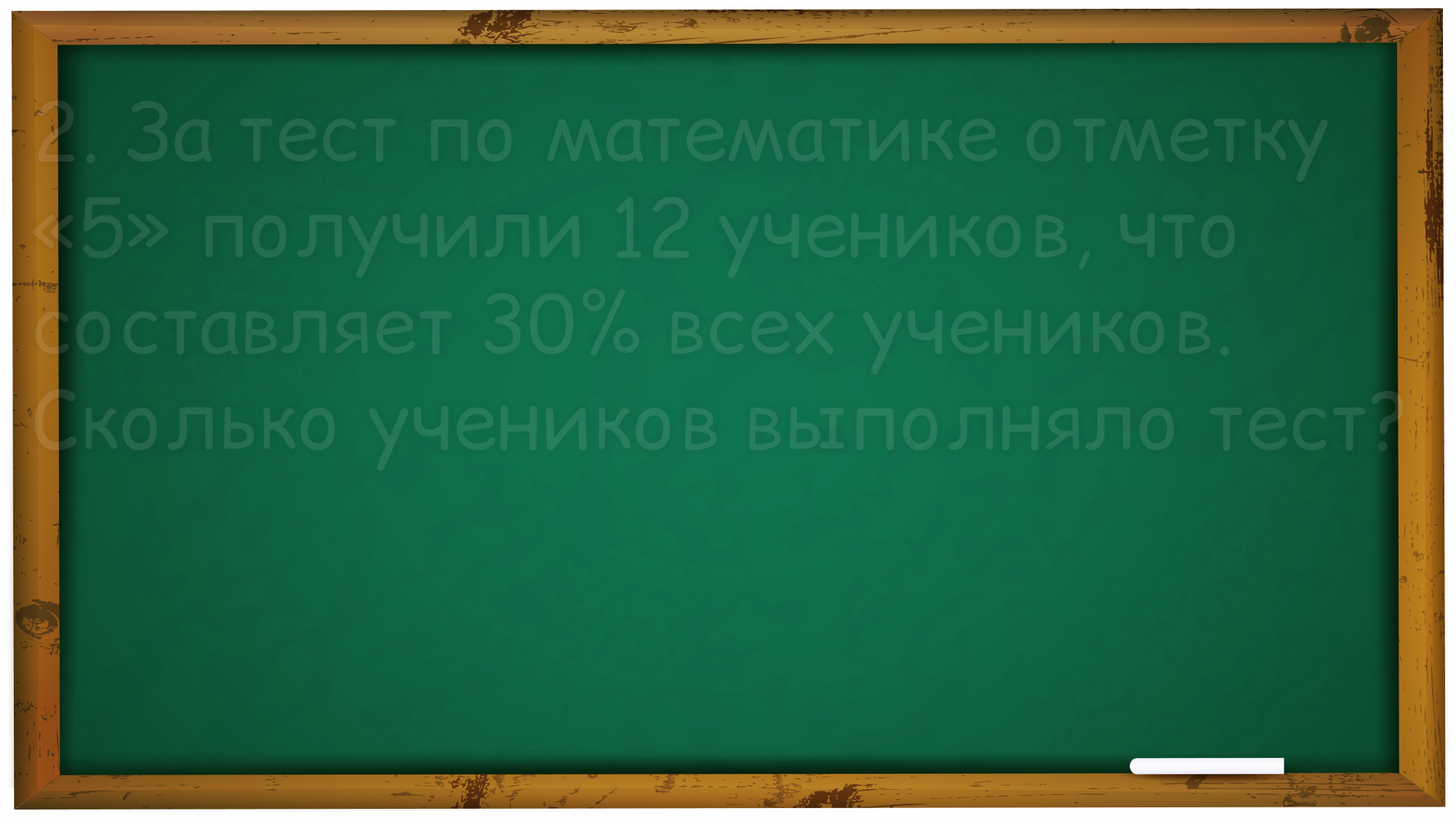

2. За тест по математике отметку    «5» получили 12 учеников, что составляет 30% всех учеников.  Сколько учеников выполняло тест?